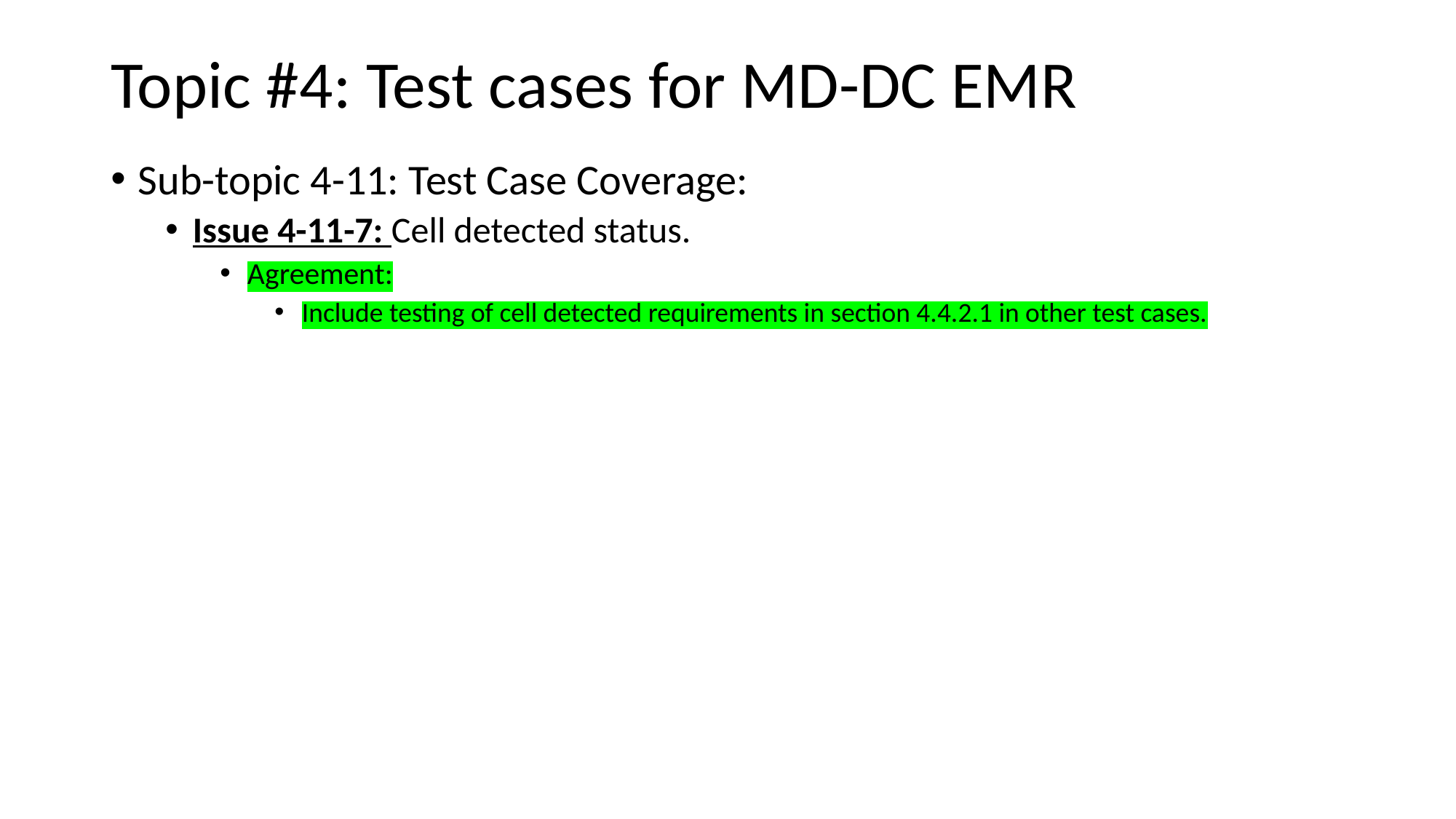

# Topic #4: Test cases for MD-DC EMR
Sub-topic 4-11: Test Case Coverage:
Issue 4-11-7: Cell detected status.
Agreement:
Include testing of cell detected requirements in section 4.4.2.1 in other test cases.